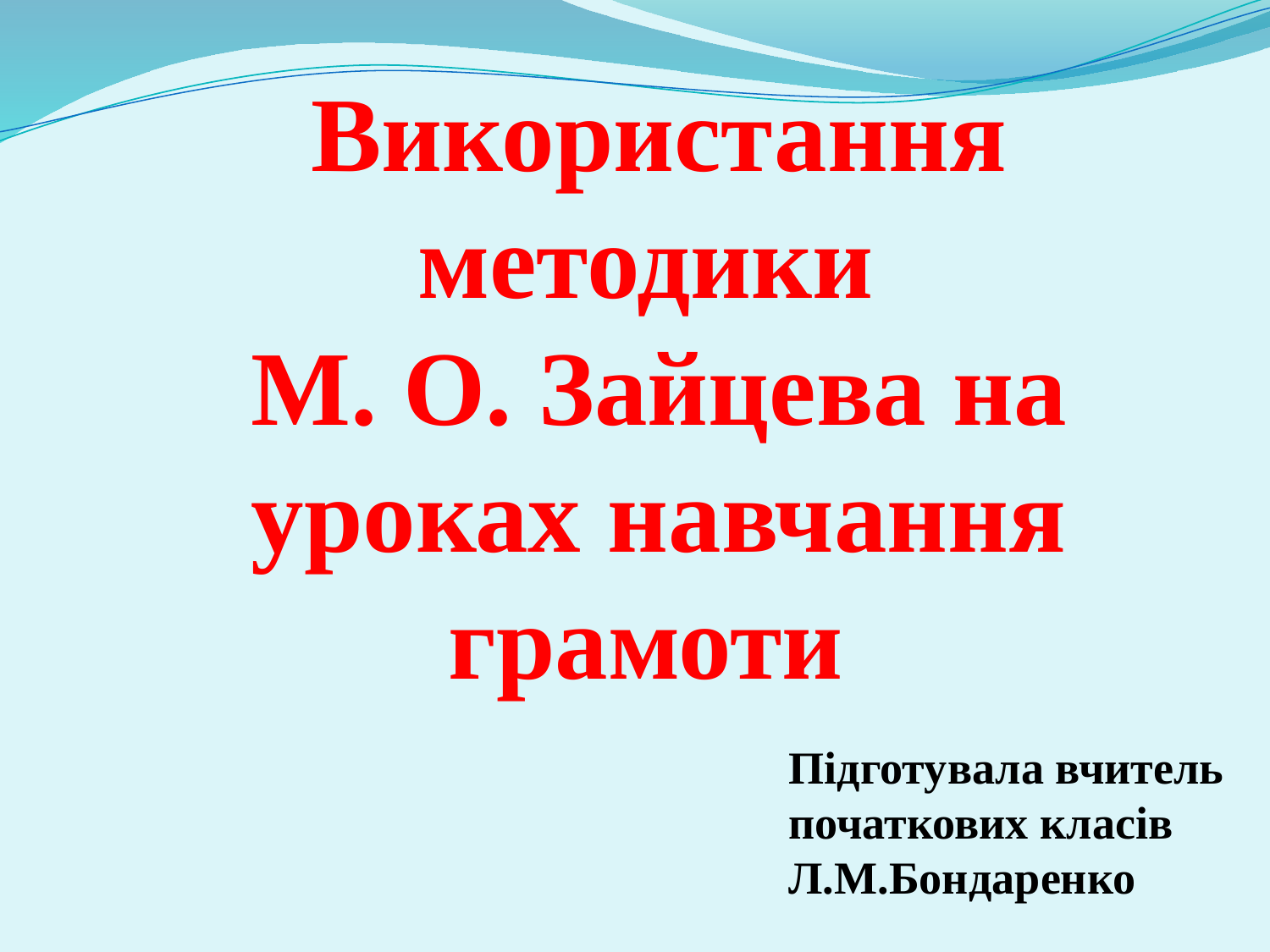

# Використання методики М. О. Зайцева на уроках навчання грамоти
Підготувала вчитель початкових класів Л.М.Бондаренко